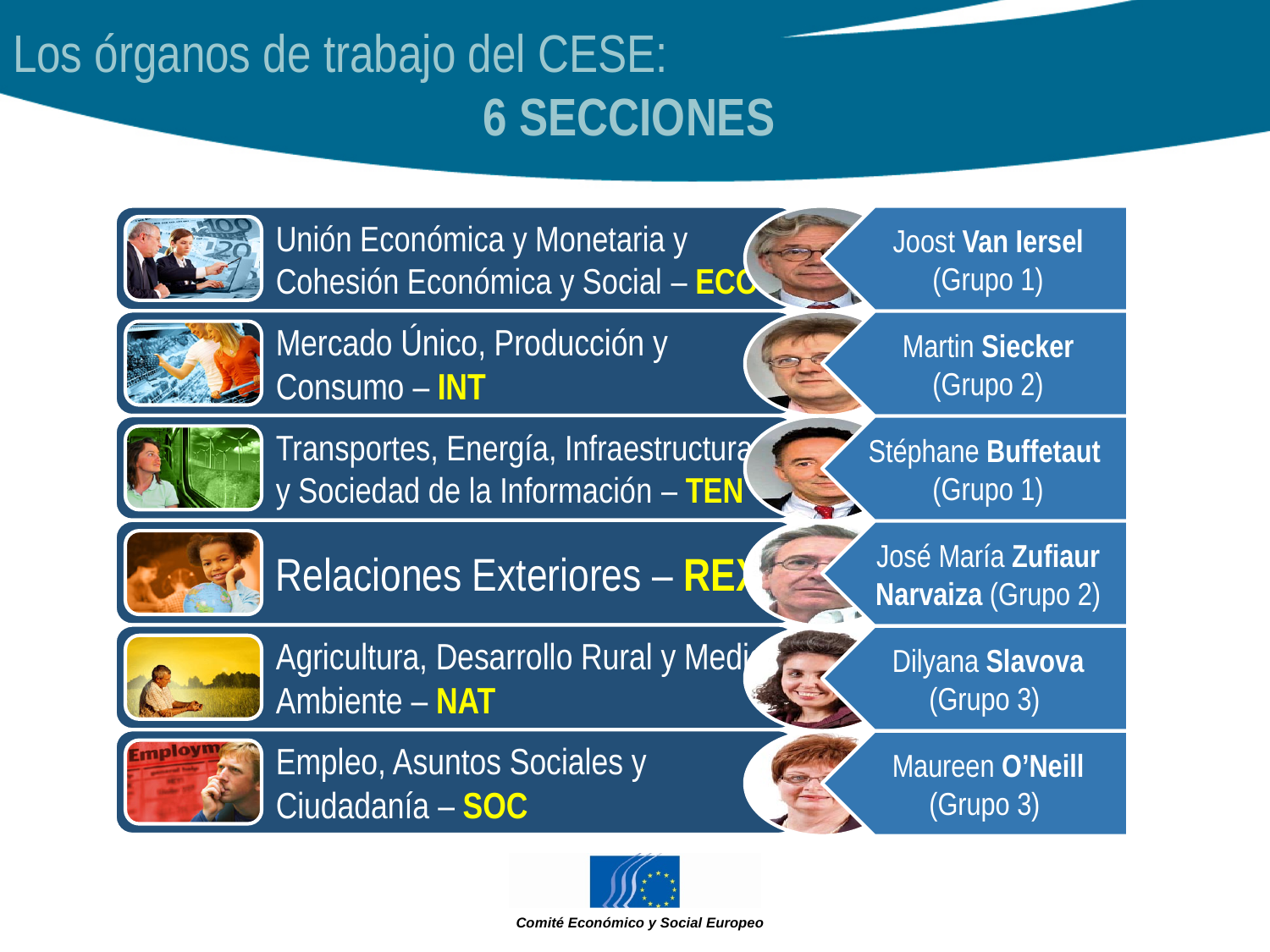

# Los órganos de trabajo del CESE: 6 SECCIONES
Unión Económica y Monetaria y Cohesión Económica y Social – ECO
Mercado Único, Producción y Consumo – INT
Transportes, Energía, Infraestructuras y Sociedad de la Información – TEN
Relaciones Exteriores – REX
Agricultura, Desarrollo Rural y Medio Ambiente – NAT
Empleo, Asuntos Sociales y Ciudadanía – SOC
Joost Van Iersel (Grupo 1)
Martin Siecker (Grupo 2)
Stéphane Buffetaut  (Grupo 1)
José María Zufiaur Narvaiza (Grupo 2)
Dilyana Slavova (Grupo 3)
Maureen O’Neill (Grupo 3)
Comité Económico y Social Europeo